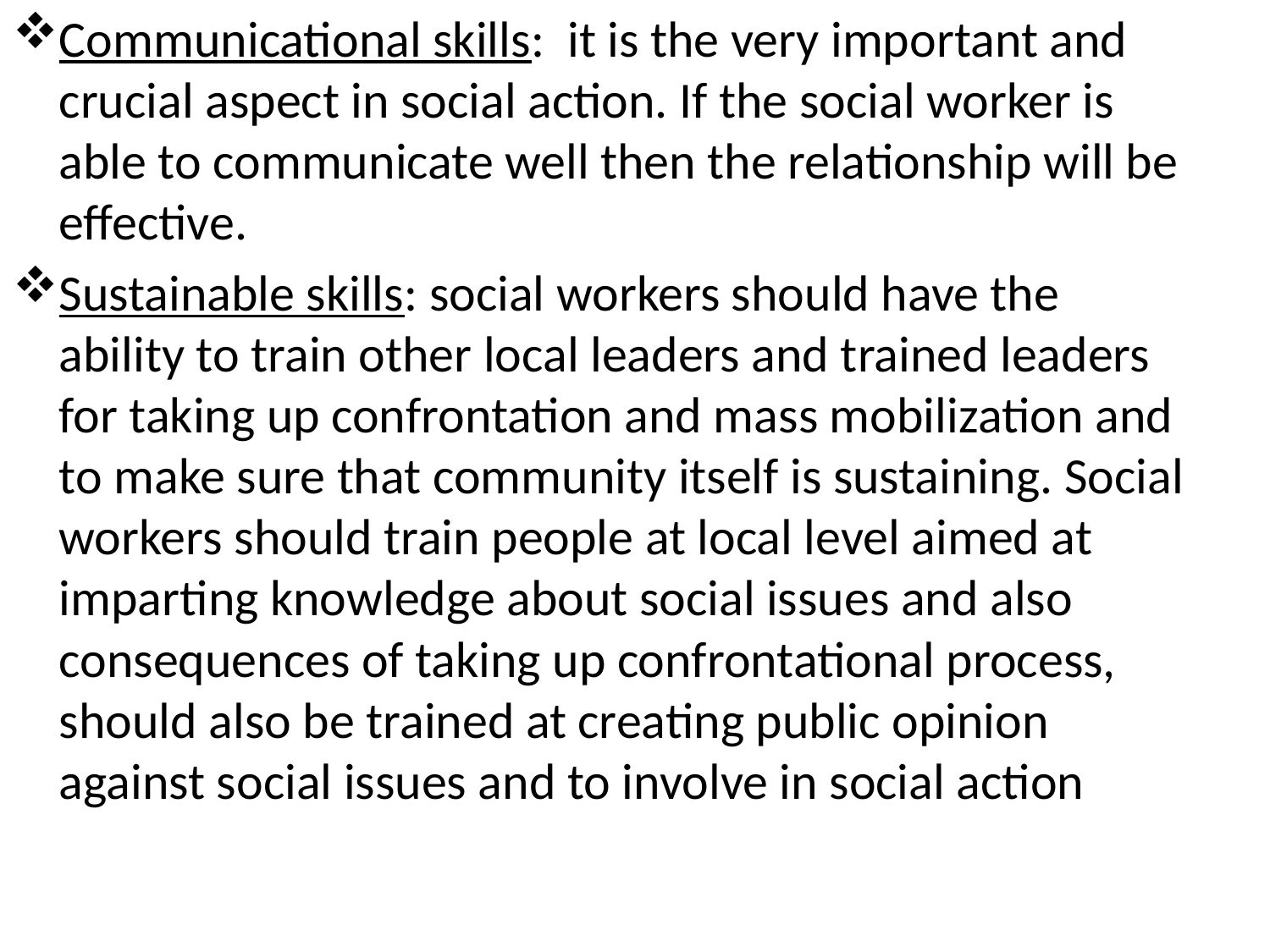

Communicational skills:  it is the very important and crucial aspect in social action. If the social worker is able to communicate well then the relationship will be effective.
Sustainable skills: social workers should have the ability to train other local leaders and trained leaders for taking up confrontation and mass mobilization and to make sure that community itself is sustaining. Social workers should train people at local level aimed at imparting knowledge about social issues and also consequences of taking up confrontational process, should also be trained at creating public opinion against social issues and to involve in social action